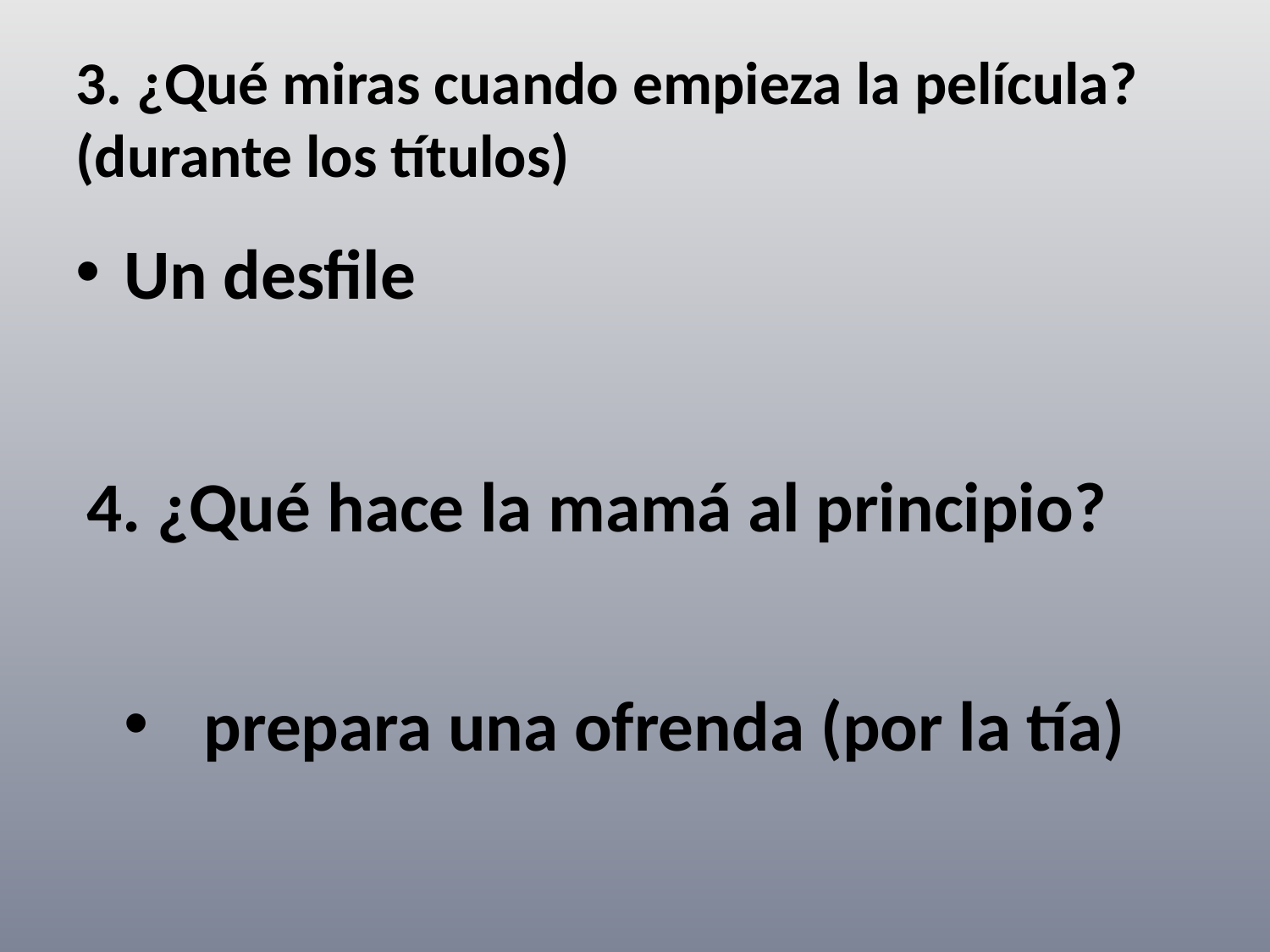

3. ¿Qué miras cuando empieza la película? (durante los títulos)
Un desfile
4. ¿Qué hace la mamá al principio?
prepara una ofrenda (por la tía)